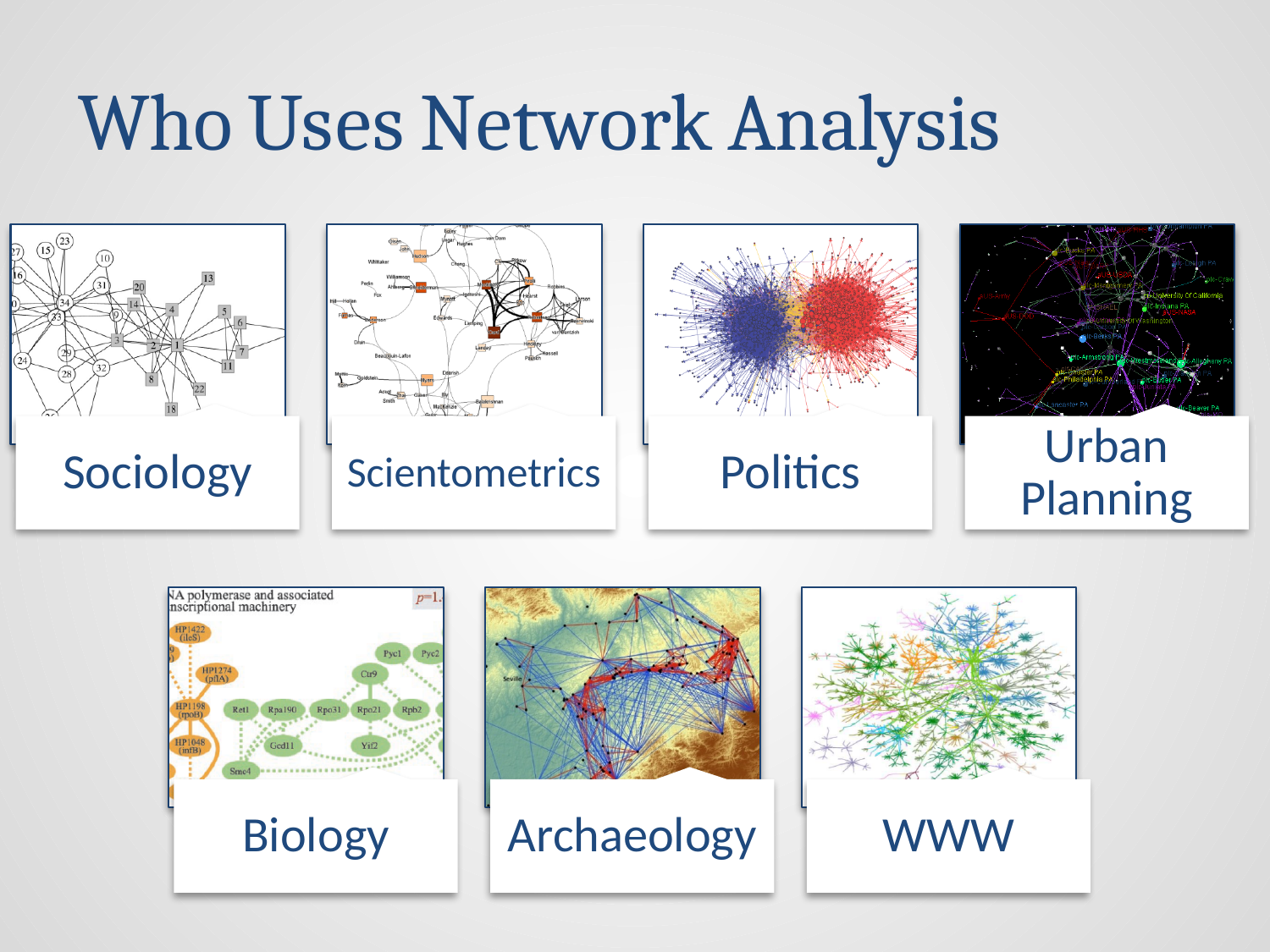

# Who Uses Network Analysis
Sociology
Scientometrics
Politics
Urban Planning
Biology
Archaeology
WWW